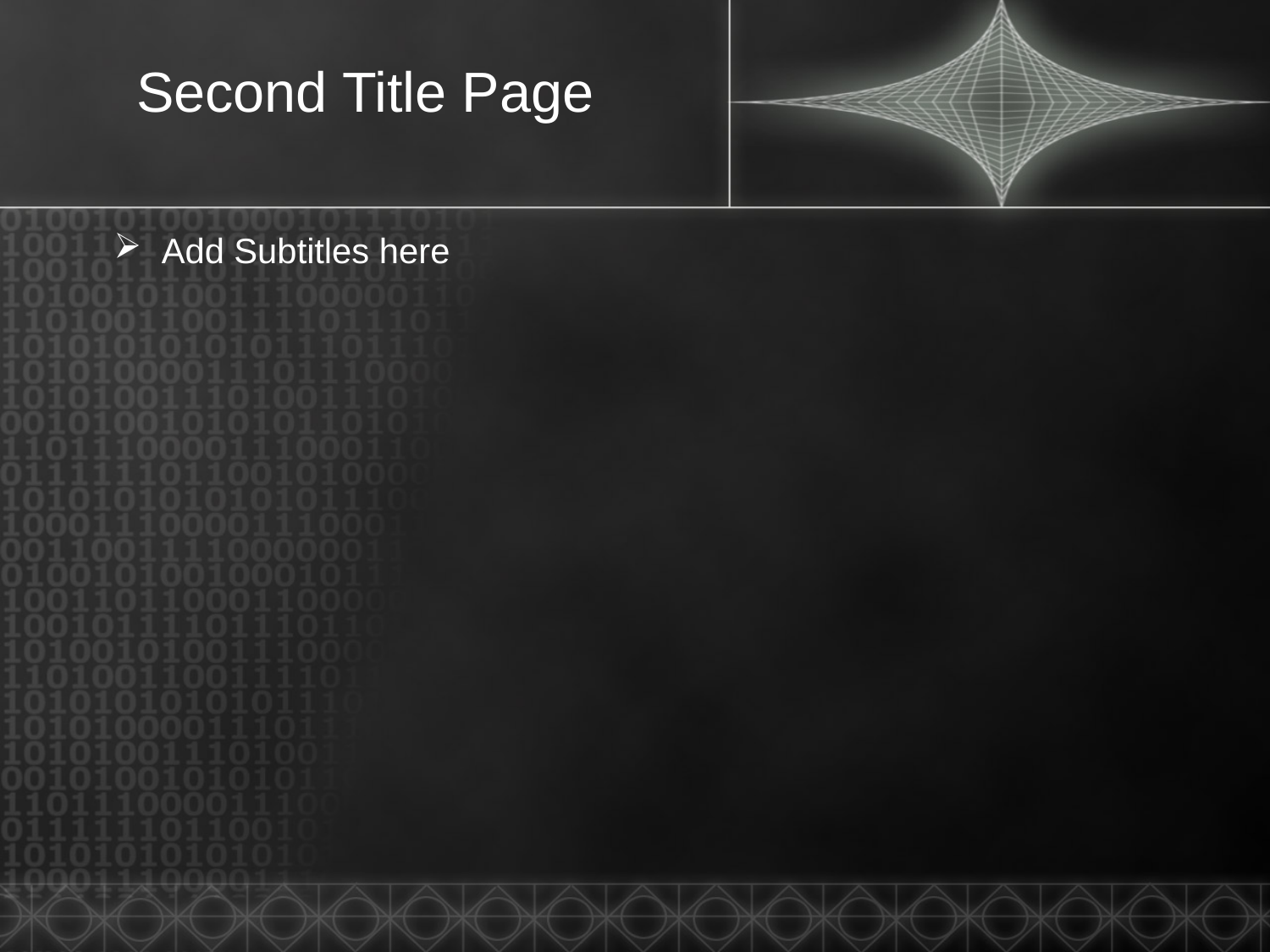

# Second Title Page
Add Subtitles here